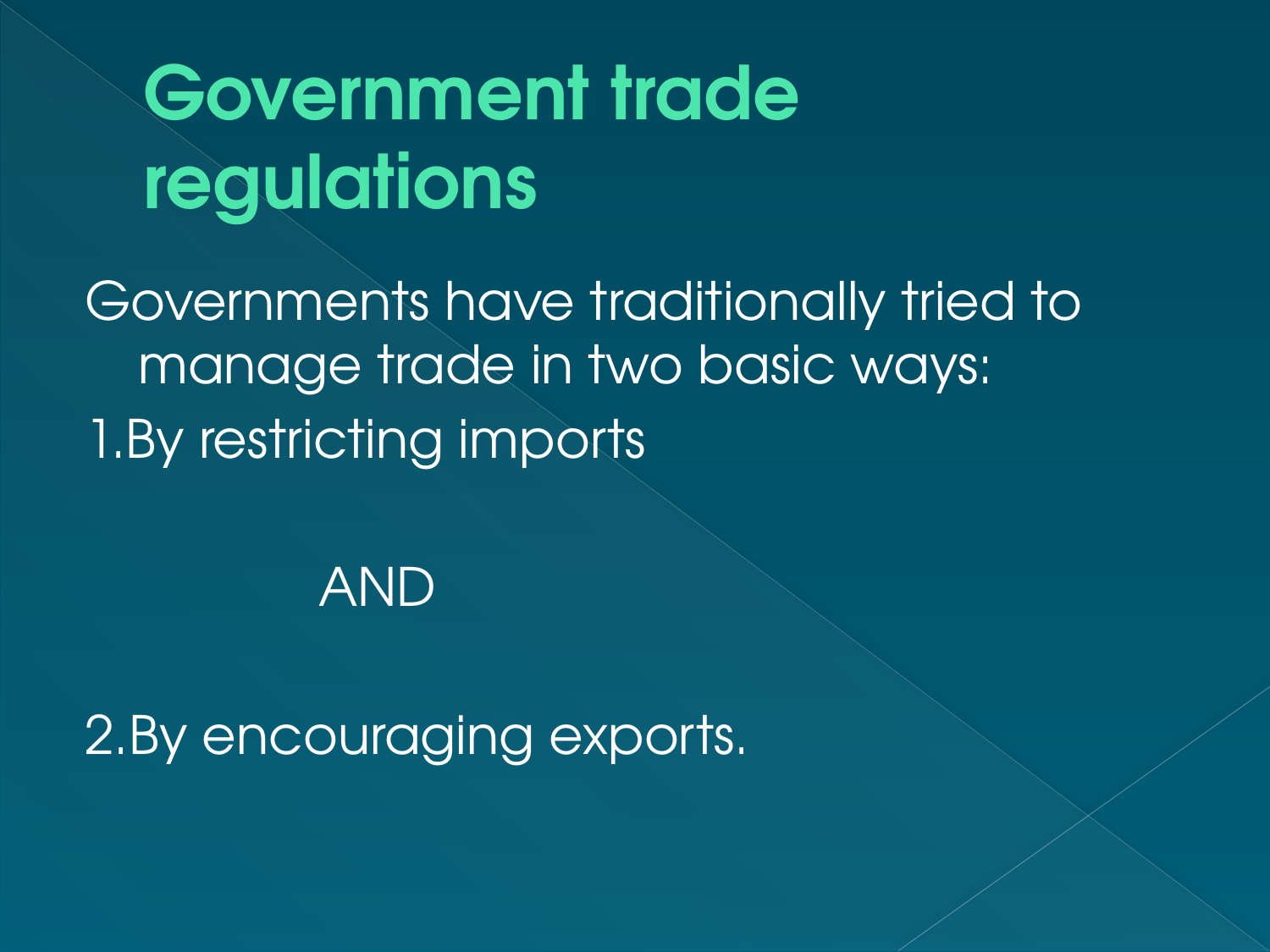

# Government trade regulations
Governments have traditionally tried to manage trade in two basic ways:
1.By restricting imports

                AND

2.By encouraging exports.